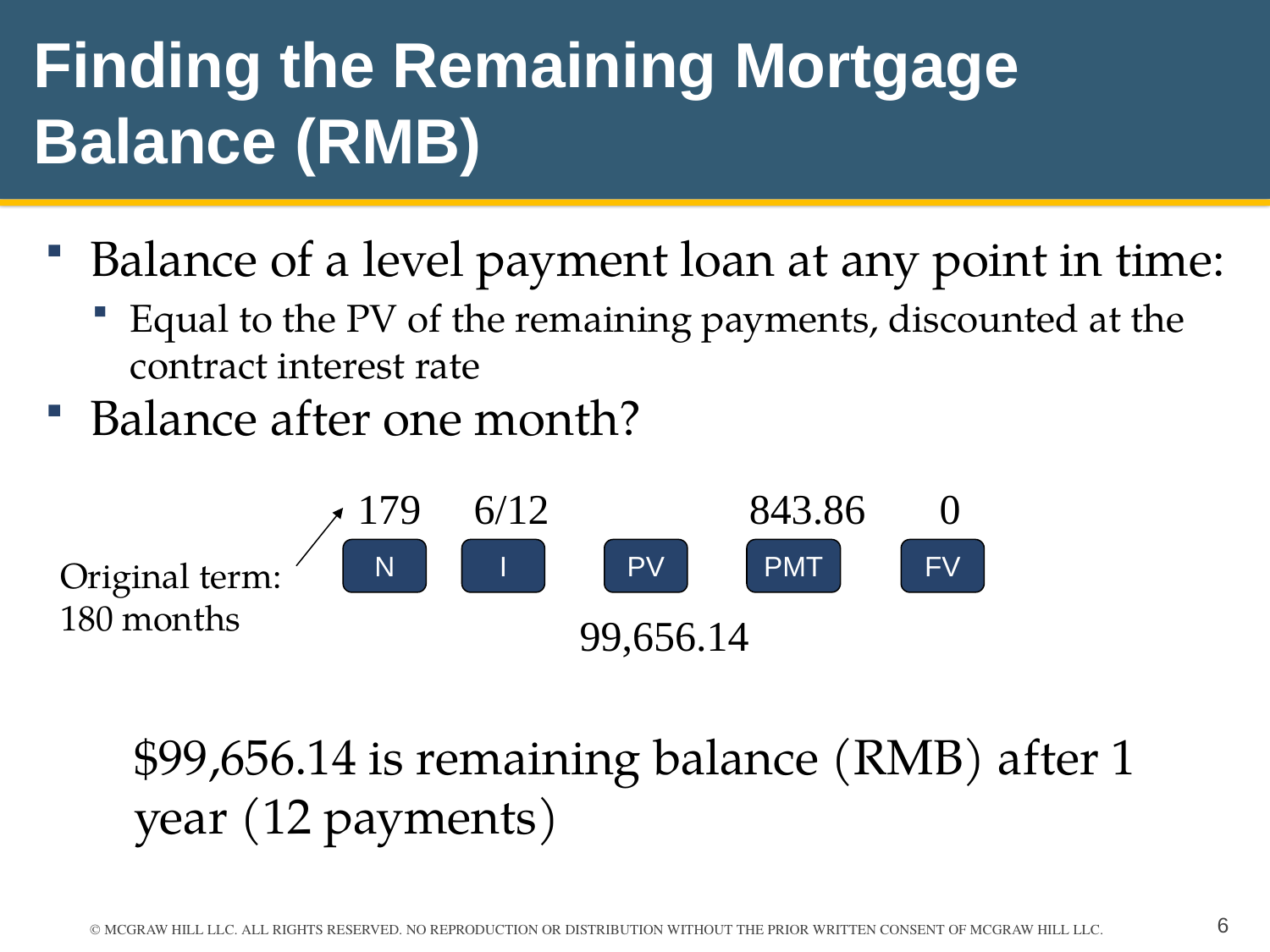

# Finding the Remaining Mortgage Balance (RMB)
Balance of a level payment loan at any point in time:
Equal to the PV of the remaining payments, discounted at the contract interest rate
Balance after one month?

179     6/12    		 843.86       0

N

I

PV

PMT

FV

Original term: 180 months
        	          99,656.14
	$99,656.14 is remaining balance (RMB) after 1 year (12 payments)
© MCGRAW HILL LLC. ALL RIGHTS RESERVED. NO REPRODUCTION OR DISTRIBUTION WITHOUT THE PRIOR WRITTEN CONSENT OF MCGRAW HILL LLC.
6